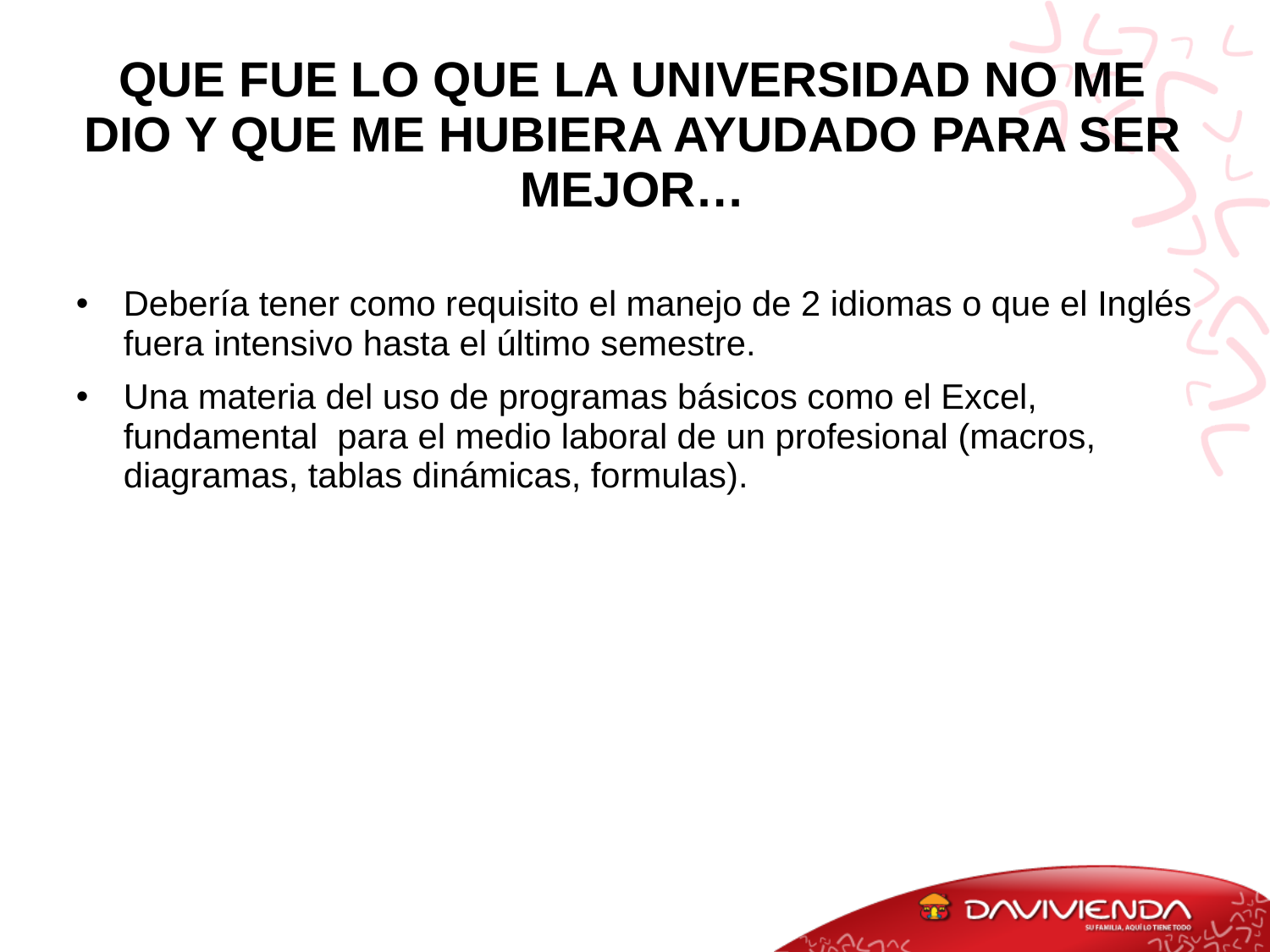

# QUE FUE LO QUE LA UNIVERSIDAD NO ME DIO Y QUE ME HUBIERA AYUDADO PARA SER MEJOR…

Debería tener como requisito el manejo de 2 idiomas o que el Inglés fuera intensivo hasta el último semestre.
Una materia del uso de programas básicos como el Excel, fundamental  para el medio laboral de un profesional (macros, diagramas, tablas dinámicas, formulas).